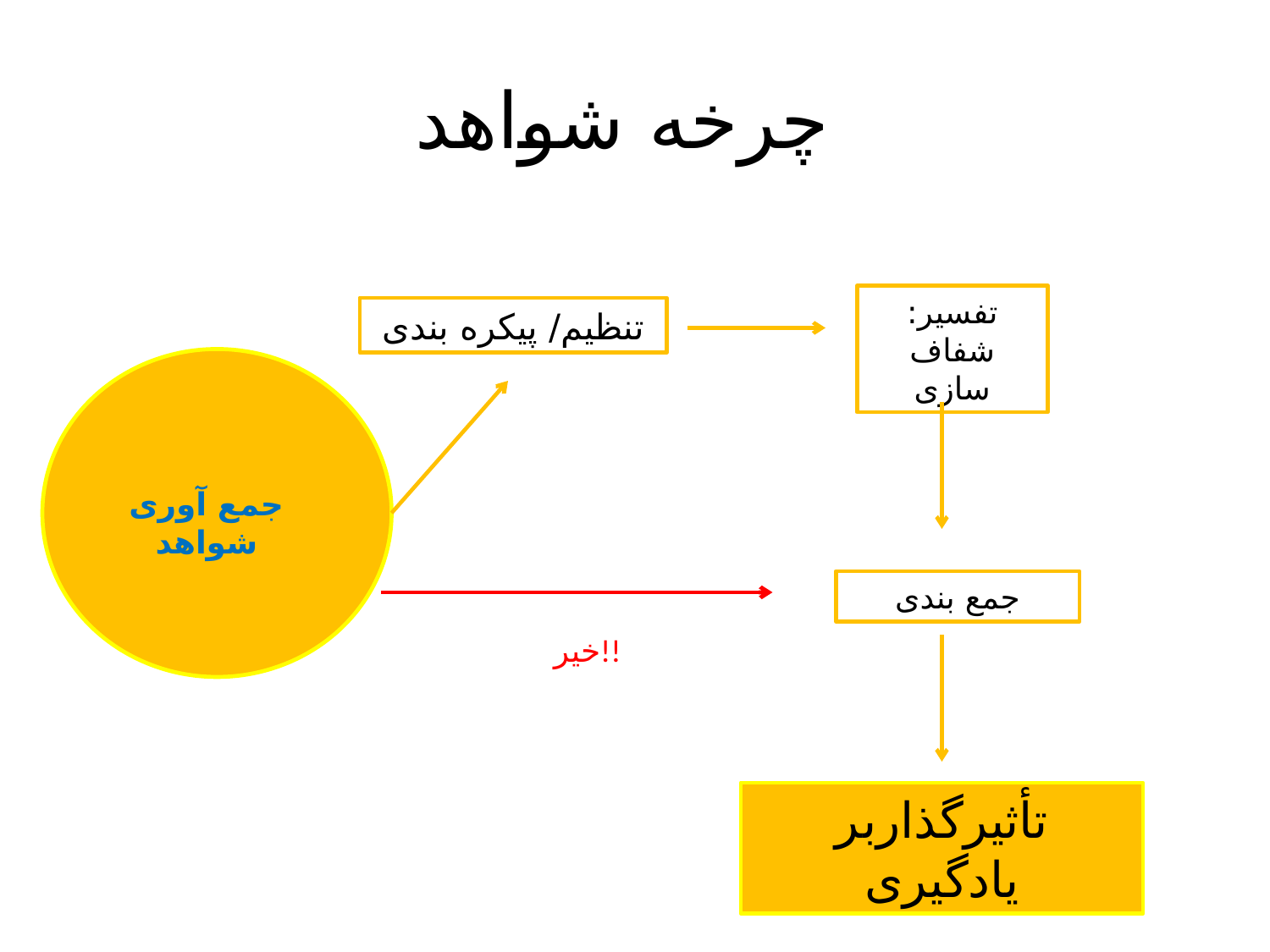

# چرخه شواهد
تفسیر: شفاف سازی
تنظیم/ پیکره بندی

جمع آوری شواهد
جمع بندی
تأثیرگذاربر یادگیری
خیر!!